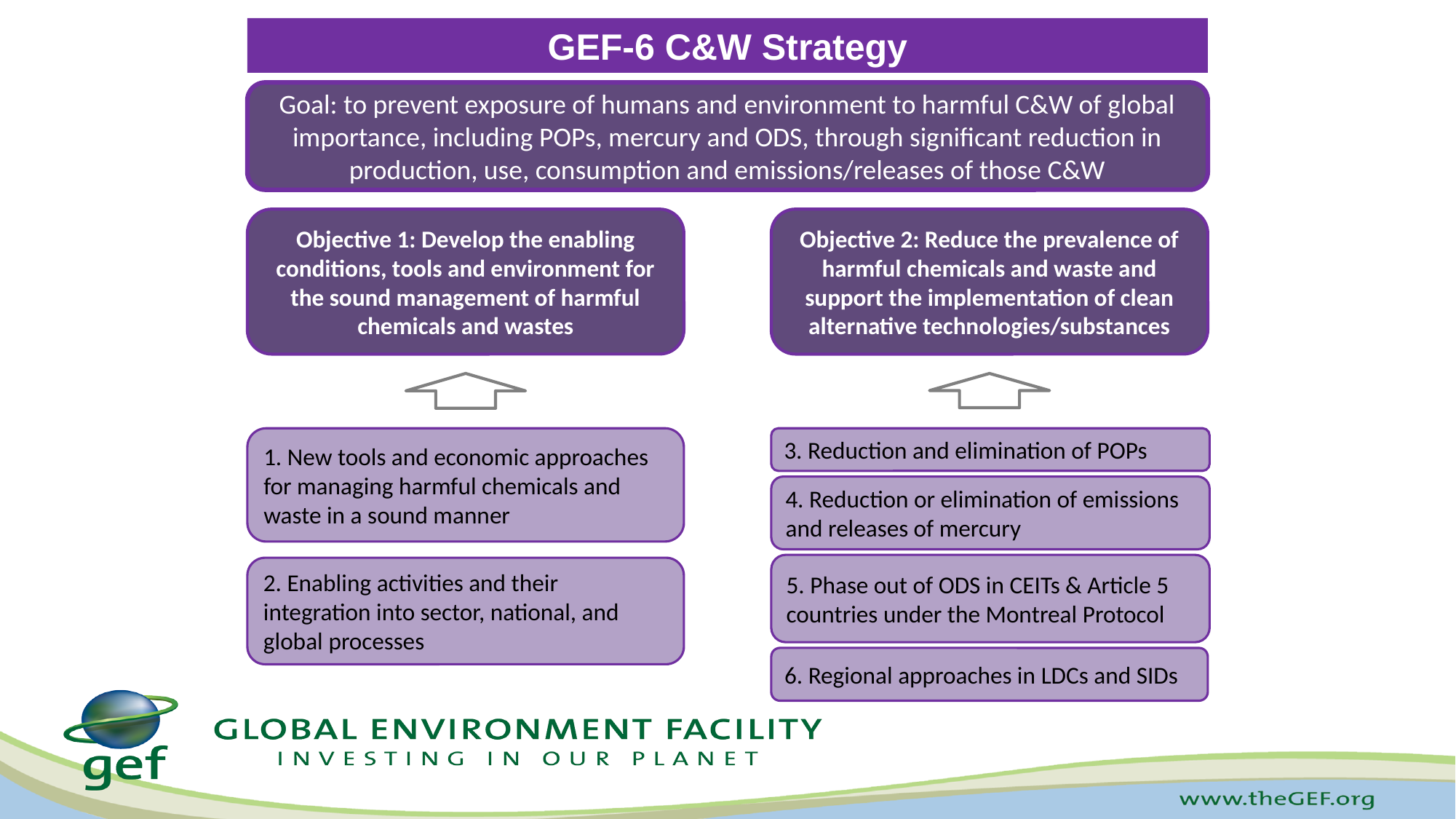

# GEF-6 C&W Strategy

Goal: to prevent exposure of humans and environment to harmful C&W of global importance, including POPs, mercury and ODS, through significant reduction in production, use, consumption and emissions/releases of those C&W

Objective 1: Develop the enabling conditions, tools and environment for the sound management of harmful chemicals and wastes
Objective 2: Reduce the prevalence of harmful chemicals and waste and support the implementation of clean alternative technologies/substances

3. Reduction and elimination of POPs
1. New tools and economic approaches for managing harmful chemicals and waste in a sound manner
4. Reduction or elimination of emissions and releases of mercury
5. Phase out of ODS in CEITs & Article 5 countries under the Montreal Protocol
2. Enabling activities and their integration into sector, national, and global processes
6. Regional approaches in LDCs and SIDs